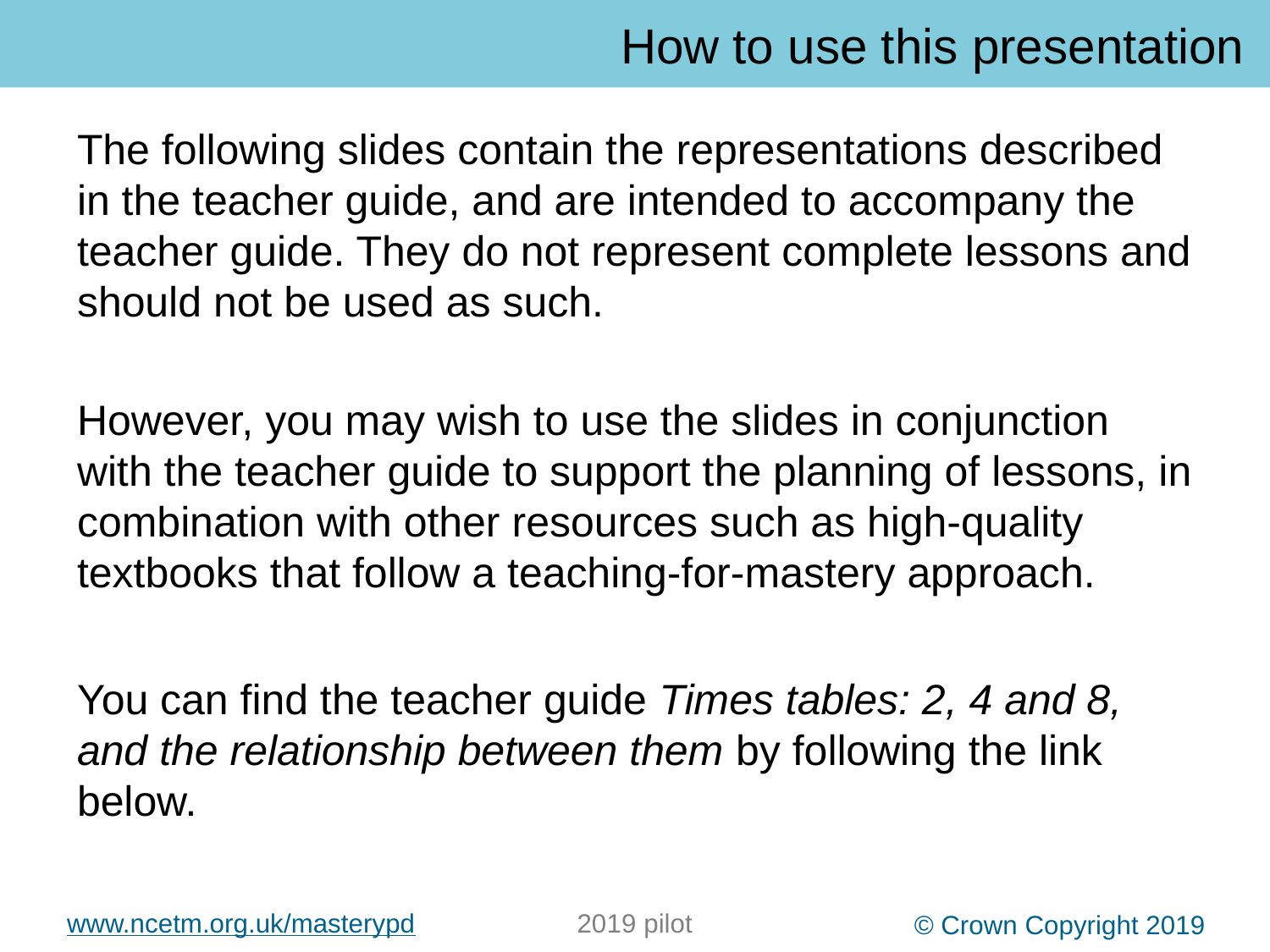

How to use this presentation
You can find the teacher guide Times tables: 2, 4 and 8, and the relationship between them by following the link below.